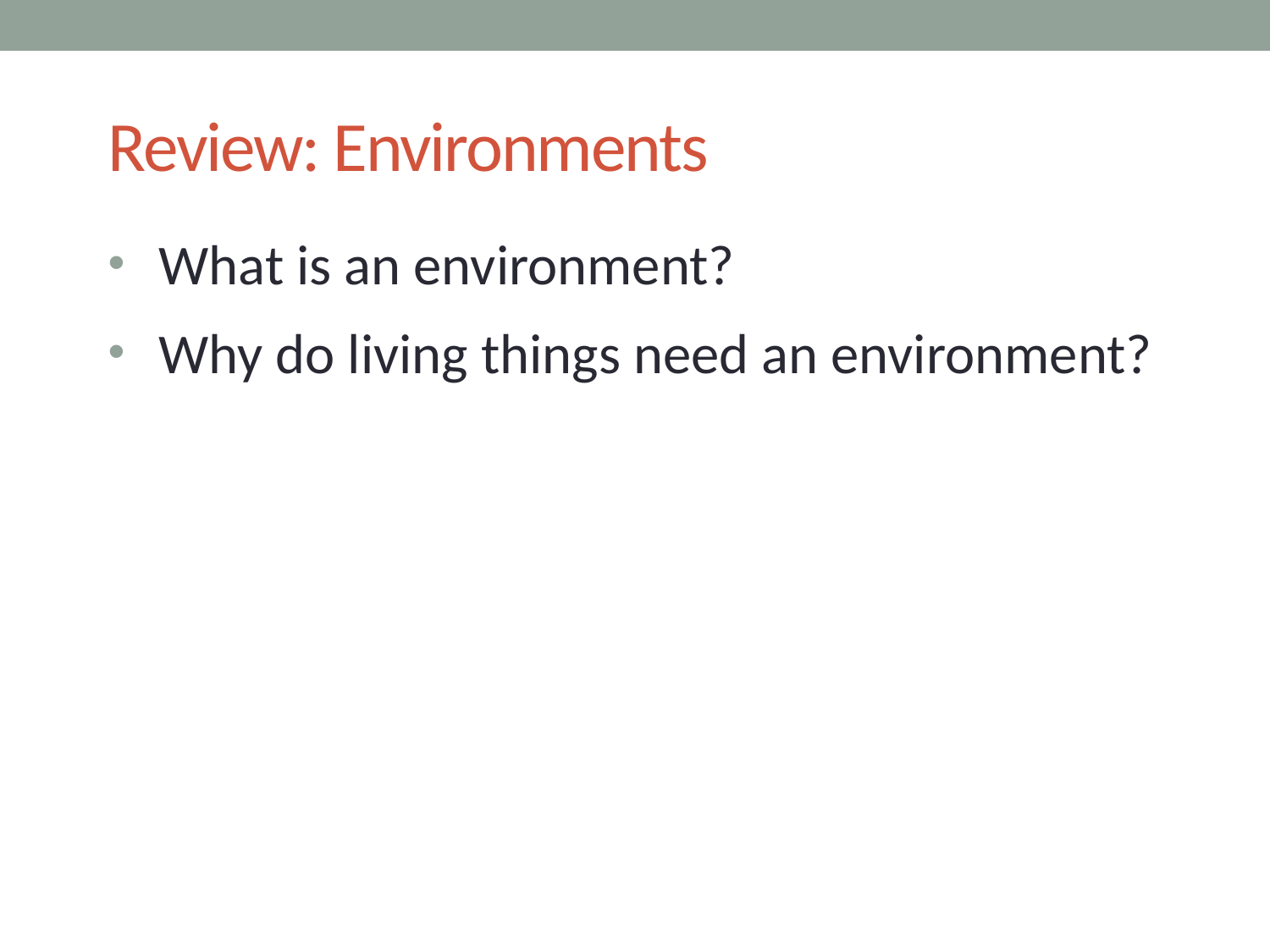

# Review: Environments
What is an environment?
Why do living things need an environment?